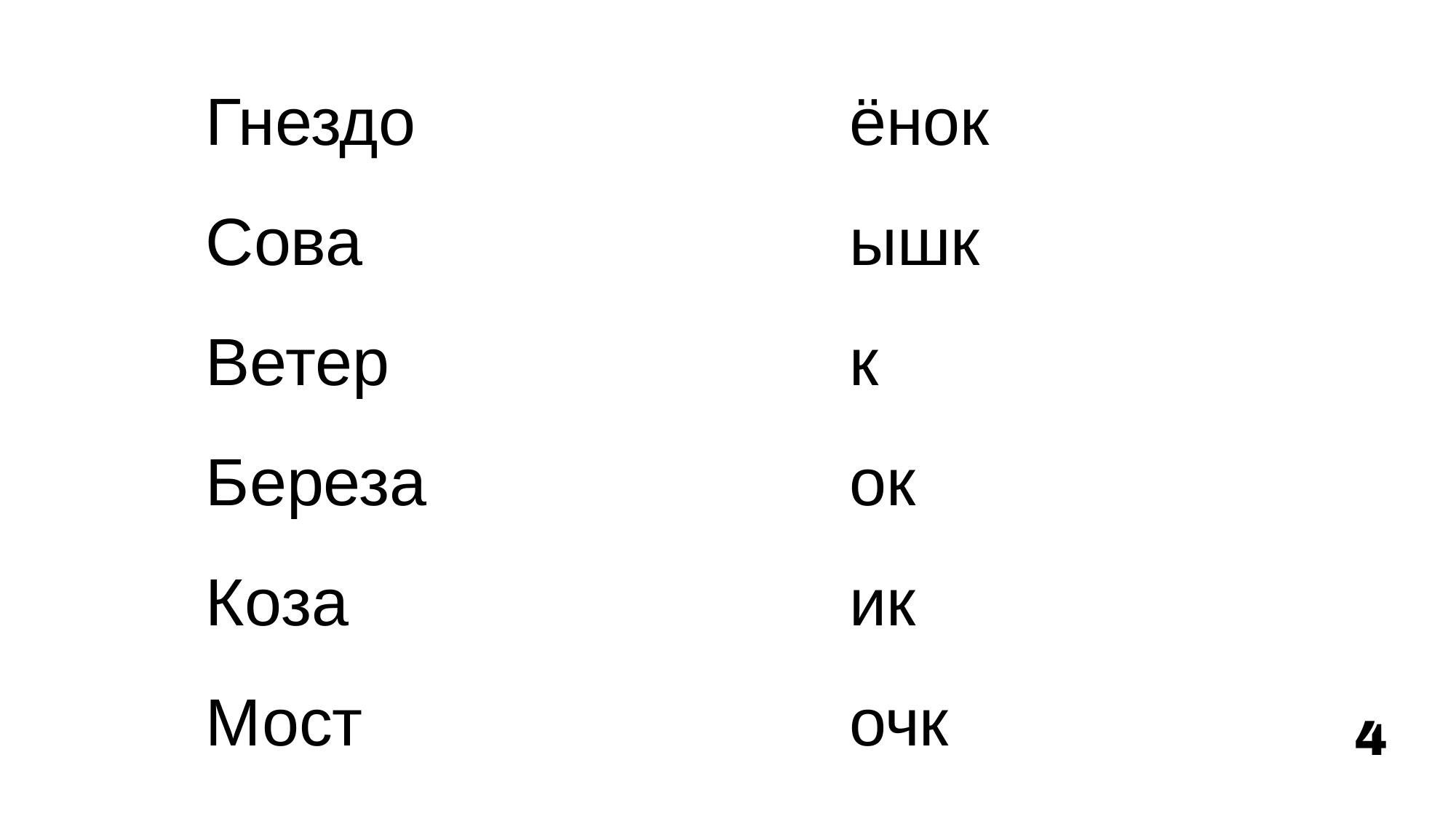

Гнездо
Сова
Ветер
Береза
Коза
Мост
ёнок
ышк
к
ок
ик
очк
4